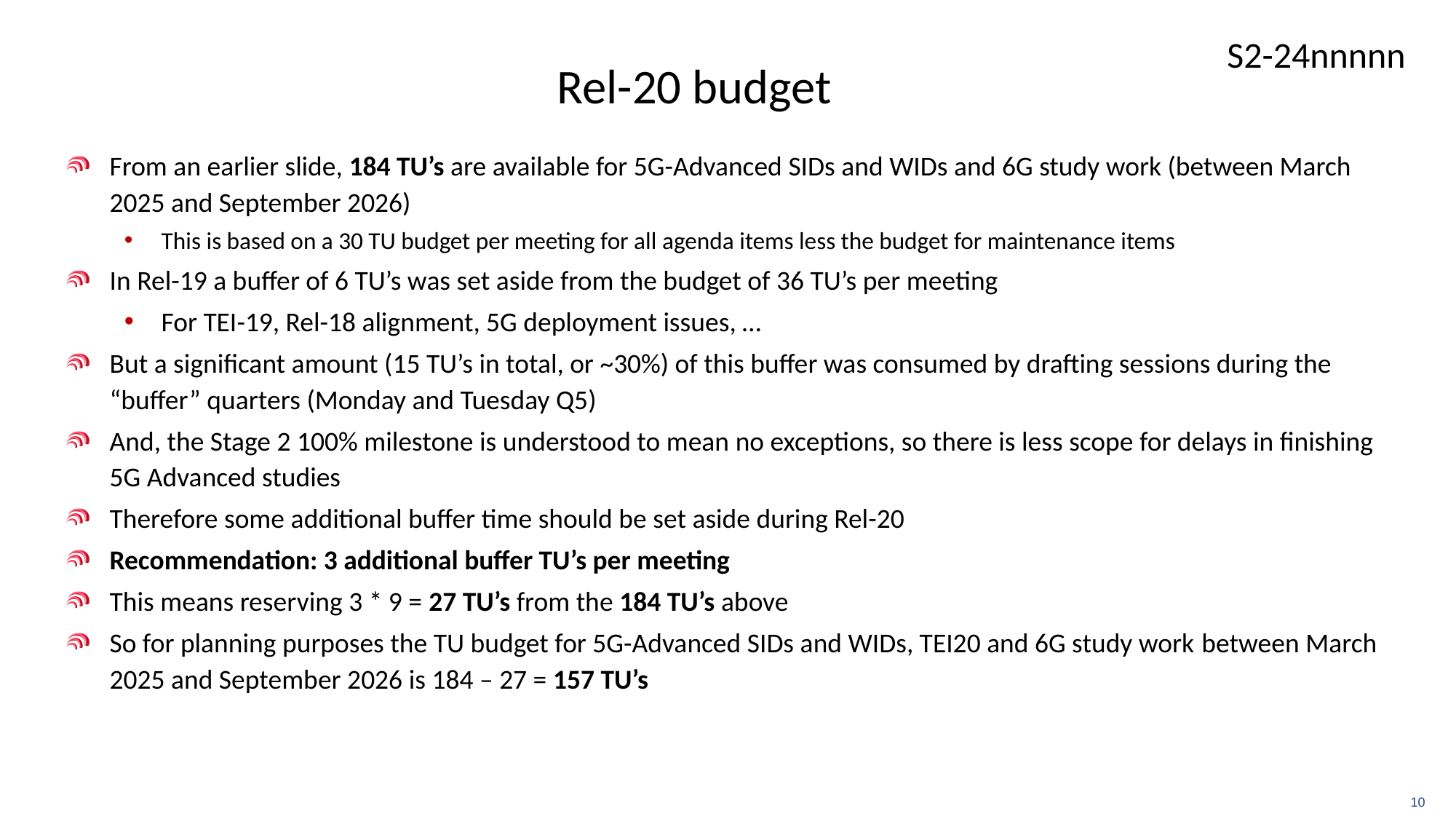

# Rel-20 budget
From an earlier slide, 184 TU’s are available for 5G-Advanced SIDs and WIDs and 6G study work (between March 2025 and September 2026)
This is based on a 30 TU budget per meeting for all agenda items less the budget for maintenance items
In Rel-19 a buffer of 6 TU’s was set aside from the budget of 36 TU’s per meeting
For TEI-19, Rel-18 alignment, 5G deployment issues, …
But a significant amount (15 TU’s in total, or ~30%) of this buffer was consumed by drafting sessions during the “buffer” quarters (Monday and Tuesday Q5)
And, the Stage 2 100% milestone is understood to mean no exceptions, so there is less scope for delays in finishing 5G Advanced studies
Therefore some additional buffer time should be set aside during Rel-20
Recommendation: 3 additional buffer TU’s per meeting
This means reserving 3 * 9 = 27 TU’s from the 184 TU’s above
So for planning purposes the TU budget for 5G-Advanced SIDs and WIDs, TEI20 and 6G study work between March 2025 and September 2026 is 184 – 27 = 157 TU’s